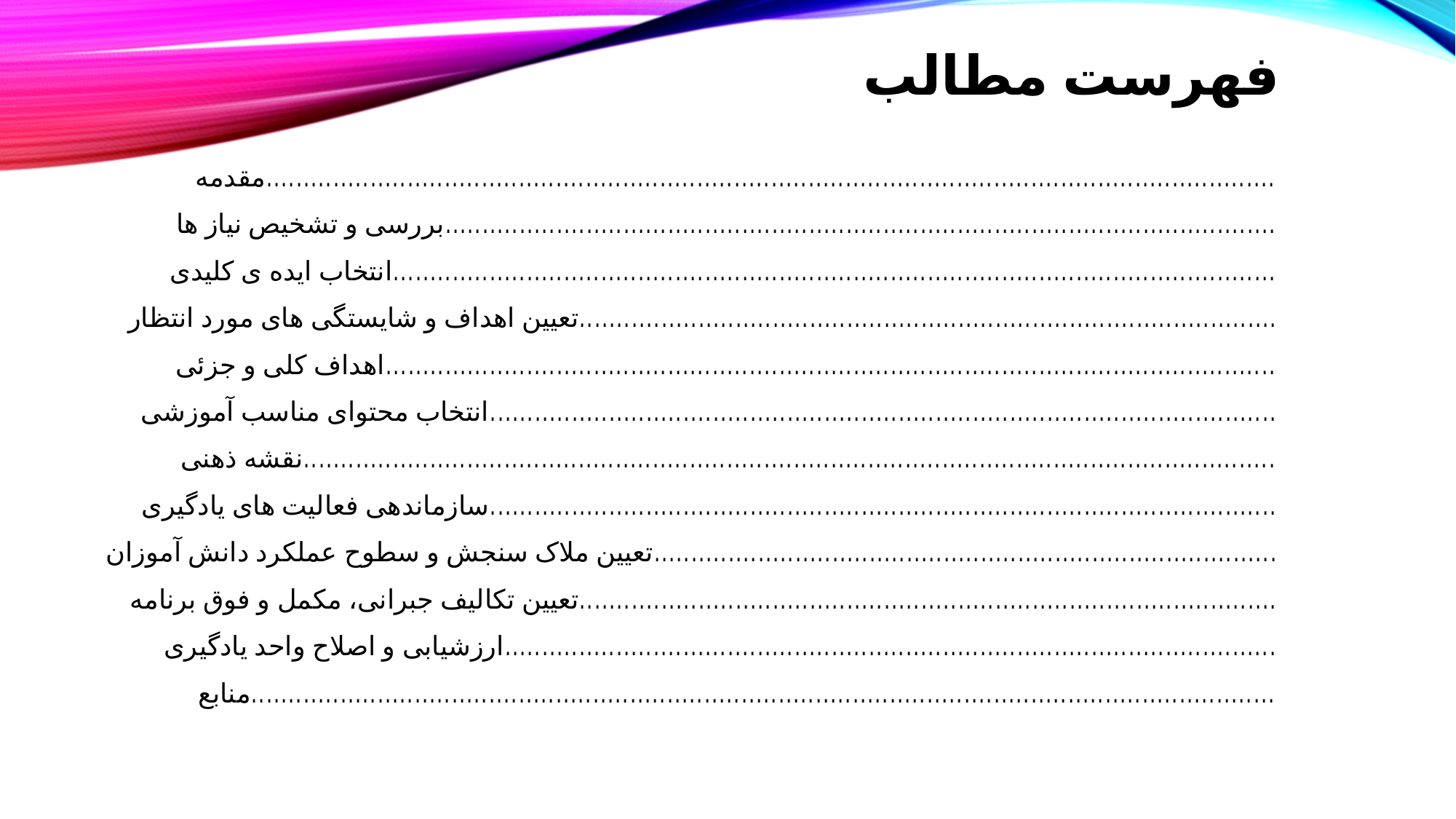

# فهرست مطالب
مقدمه........................................................................................................................................
بررسی و تشخیص نیاز ها................................................................................................................
انتخاب ایده ی کلیدی.......................................................................................................................
تعیین اهداف و شایستگی های مورد انتظار..............................................................................................
اهداف کلی و جزئی........................................................................................................................
انتخاب محتوای مناسب آموزشی..........................................................................................................
نقشه ذهنی...................................................................................................................................
سازماندهی فعالیت های یادگیری..........................................................................................................
تعیین ملاک سنجش و سطوح عملکرد دانش آموزان....................................................................................
تعیین تکالیف جبرانی، مکمل و فوق برنامه..............................................................................................
ارزشیابی و اصلاح واحد یادگیری........................................................................................................
منابع..........................................................................................................................................